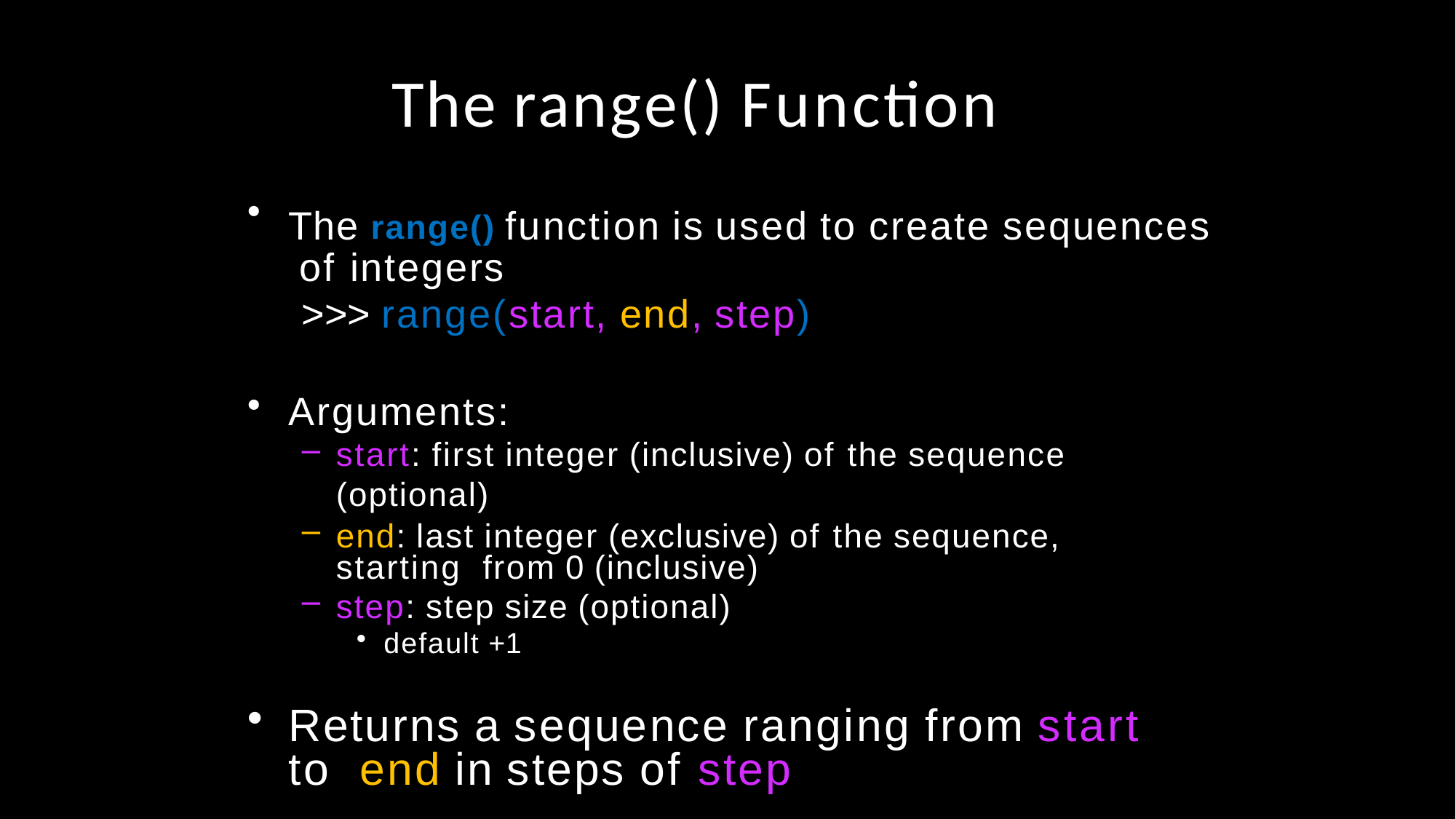

# The range() Function
The range() function is used to create sequences  of integers
>>> range(start, end, step)

Arguments:
start: first integer (inclusive) of the sequence (optional)
end: last integer (exclusive) of the sequence, starting  from 0 (inclusive)
step: step size (optional)
default +1

Returns a sequence ranging from start to  end in steps of step